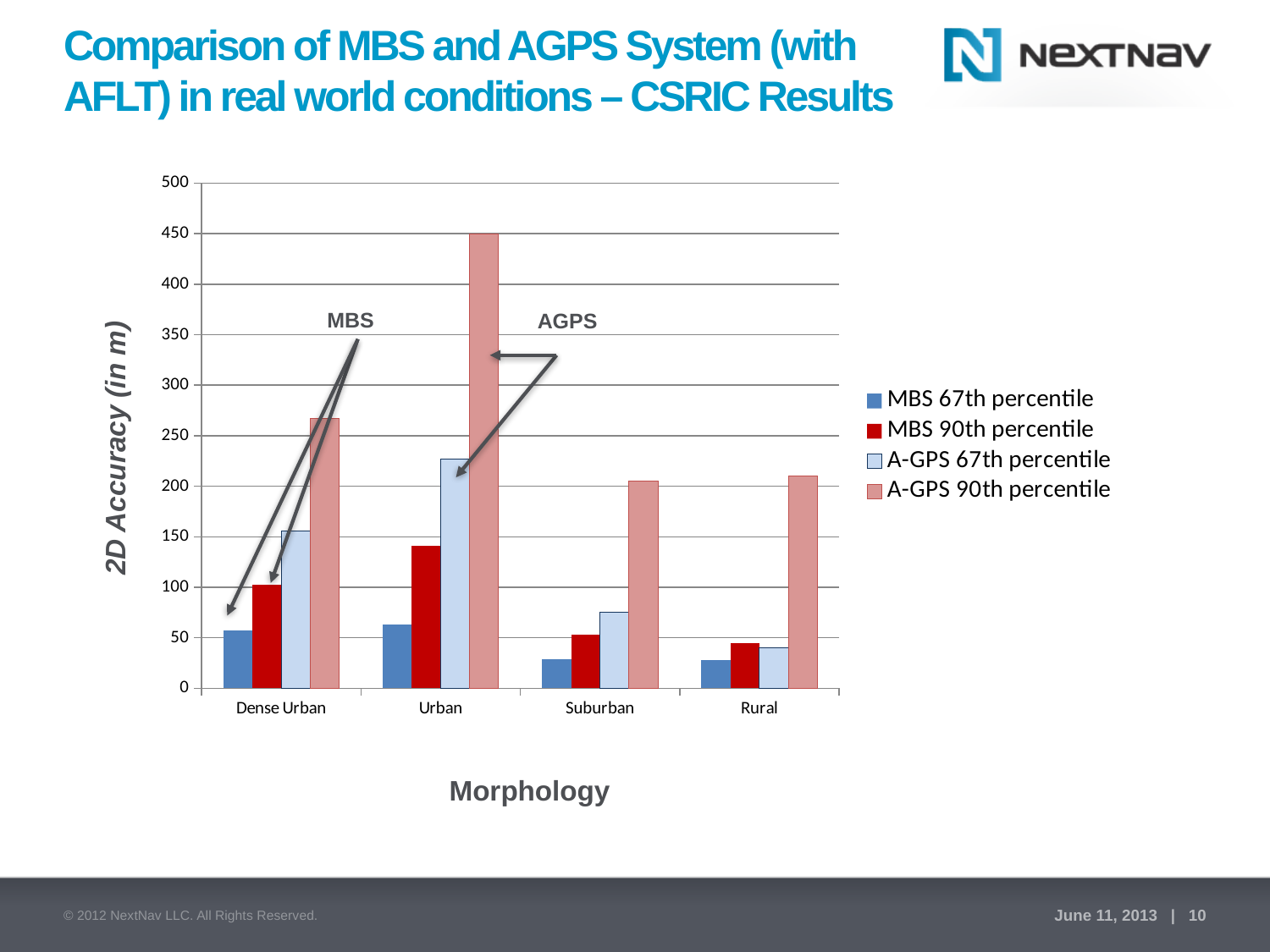

# Comparison of MBS and AGPS System (with AFLT) in real world conditions – CSRIC Results

### Chart

| Category | MBS 67th percentile | MBS 90th percentile | A-GPS 67th percentile | A-GPS 90th percentile |
|---|---|---|---|---|
| Dense Urban | 57.1 | 102.4 | 155.8 | 267.5 |
| Urban | 62.8 | 141.1 | 226.8 | 449.3 |
| Suburban | 28.6 | 52.9 | 75.1 | 204.8 |
| Rural | 28.4 | 44.9 | 40.5 | 210.1 |
2D Accuracy (in m)
Morphology
MBS
AGPS
© 2012 NextNav LLC. All Rights Reserved.
June 11, 2013   |   10